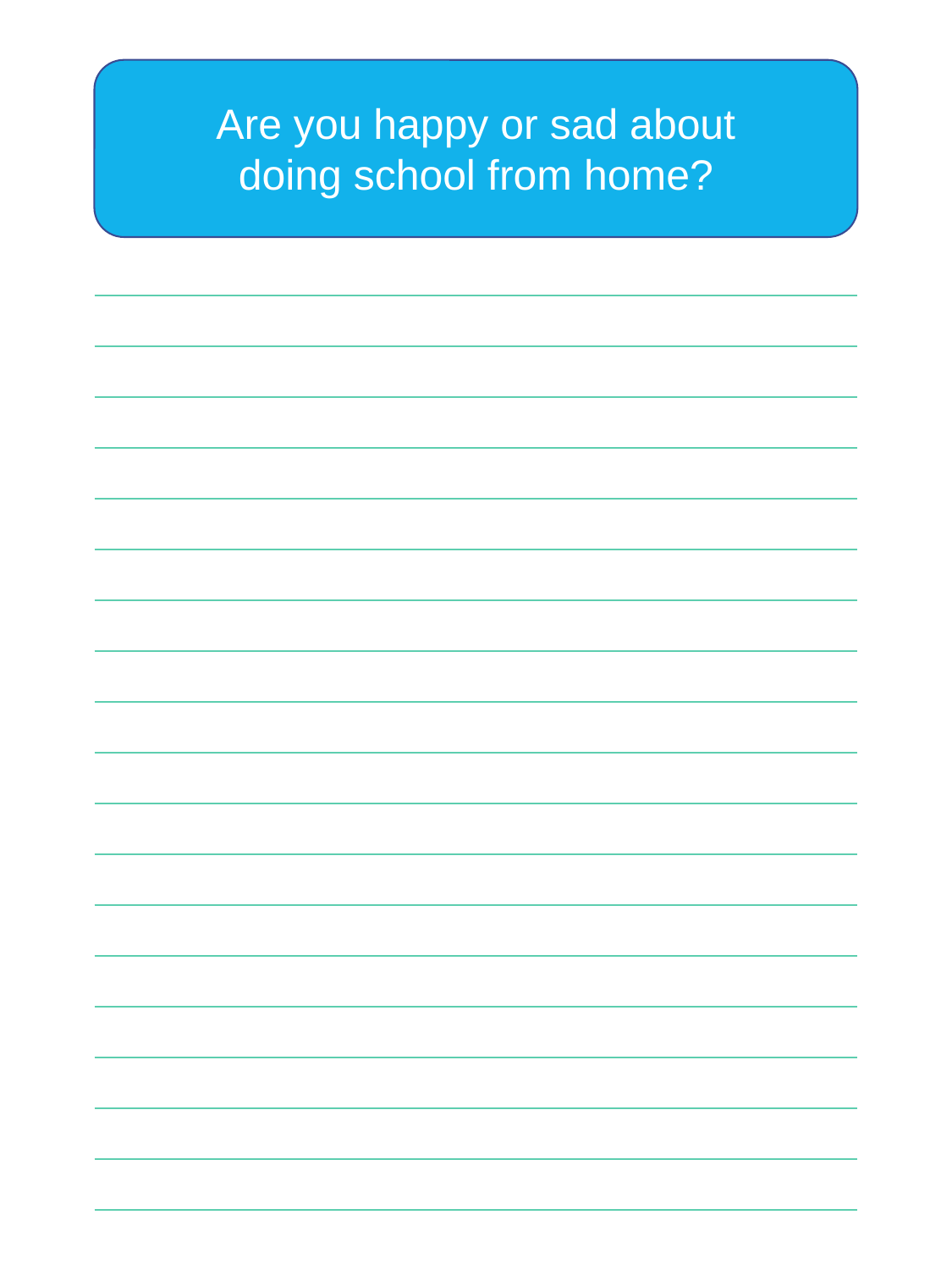

Are you happy or sad about doing school from home?
|  |
| --- |
|  |
|  |
|  |
|  |
|  |
|  |
|  |
|  |
|  |
|  |
|  |
|  |
|  |
|  |
|  |
|  |
|  |